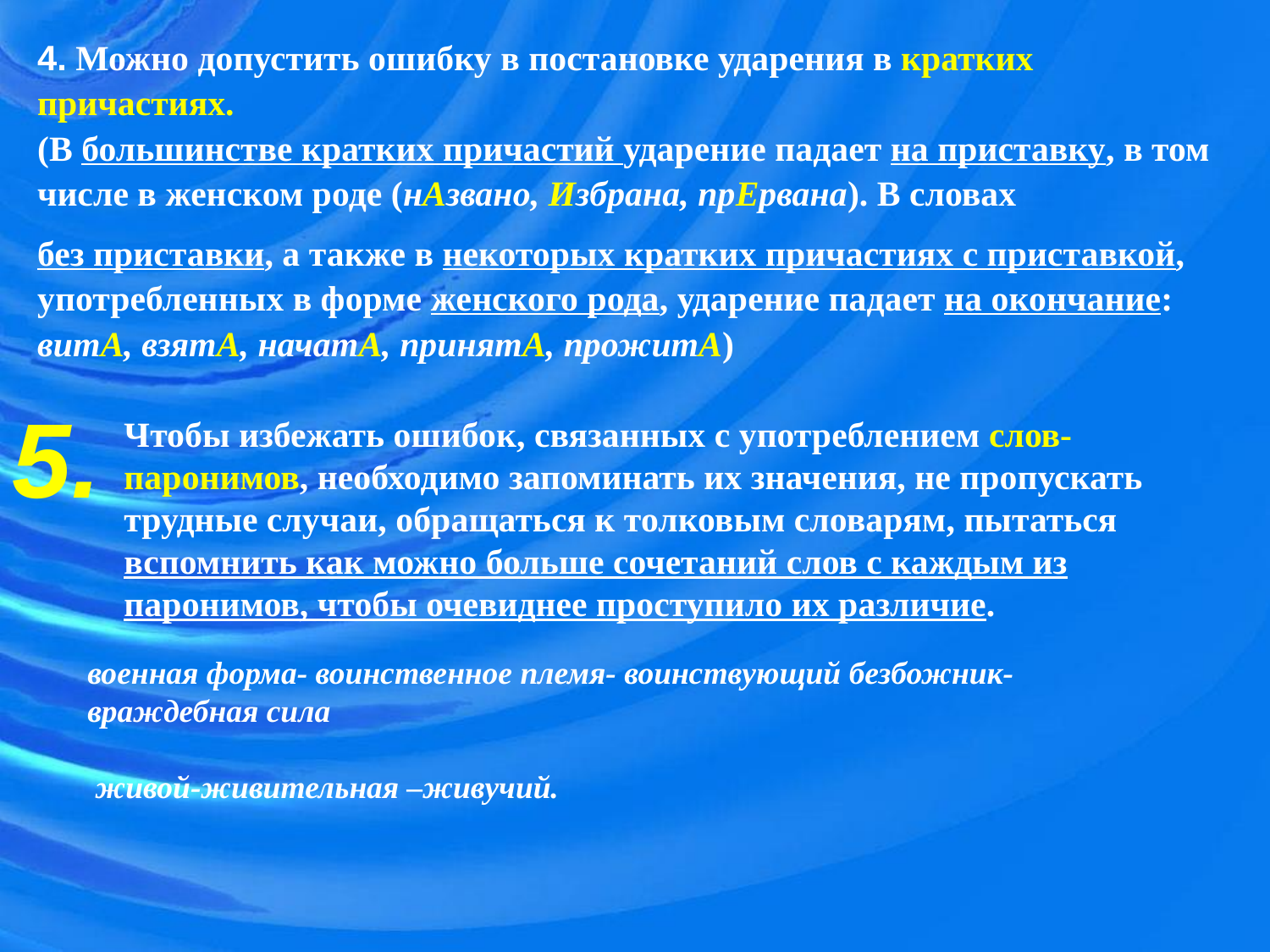

4. Можно допустить ошибку в постановке ударения в кратких причастиях.
(В большинстве кратких причастий ударение падает на приставку, в том числе в женском роде (нАзвано, Избрана, прЕрвана). В словах
без приставки, а также в некоторых кратких причастиях с приставкой, употребленных в форме женского рода, ударение падает на окончание: витА, взятА, начатА, принятА, прожитА)
5.
Чтобы избежать ошибок, связанных с употреблением слов-паронимов, необходимо запоминать их значения, не пропускать трудные случаи, обращаться к толковым словарям, пытаться вспомнить как можно больше сочетаний слов с каждым из паронимов, чтобы очевиднее проступило их различие.
военная форма- воинственное племя- воинствующий безбожник- враждебная сила

 живой-живительная –живучий.